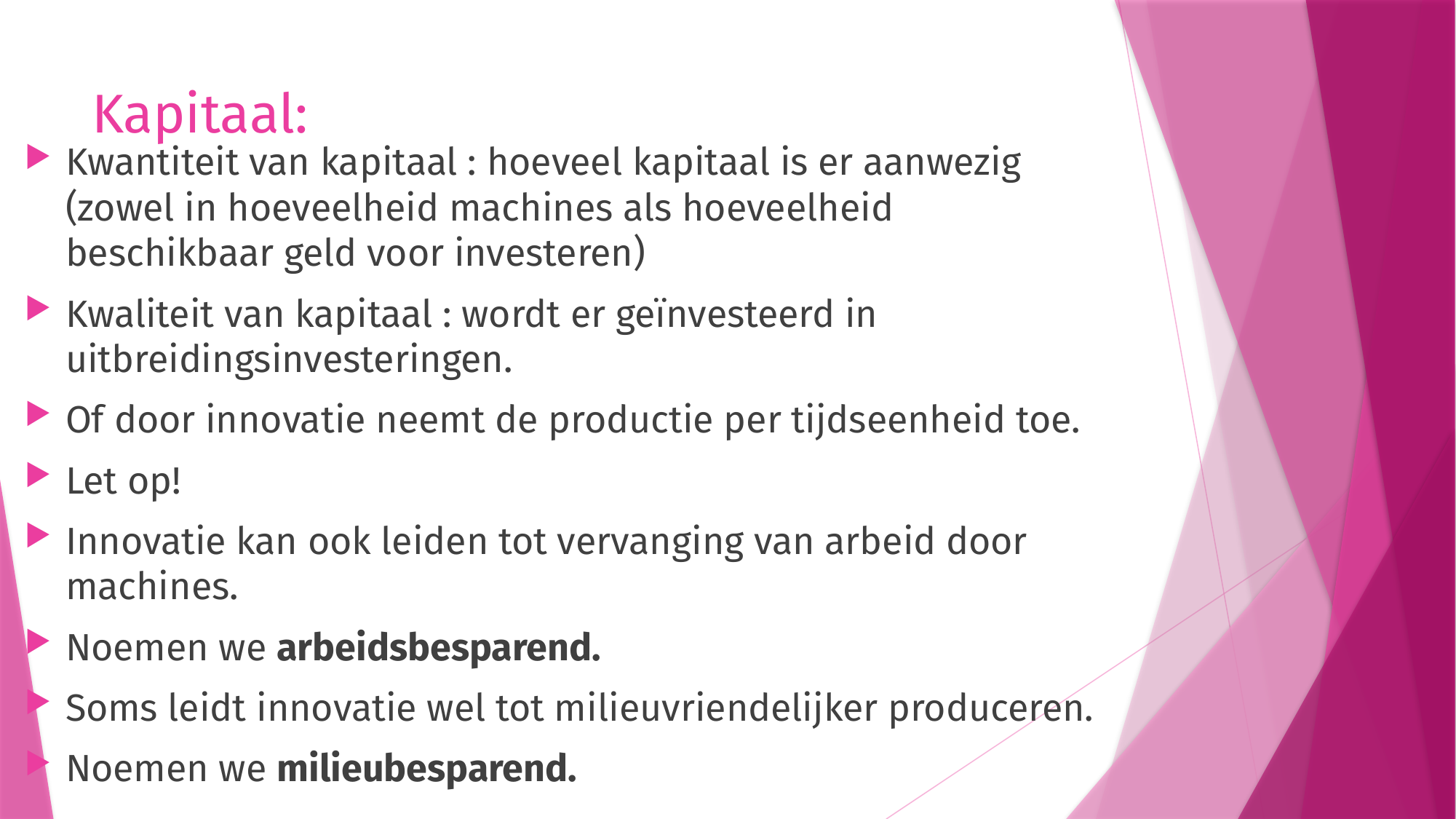

# Kapitaal:
Kwantiteit van kapitaal : hoeveel kapitaal is er aanwezig (zowel in hoeveelheid machines als hoeveelheid beschikbaar geld voor investeren)
Kwaliteit van kapitaal : wordt er geïnvesteerd in uitbreidingsinvesteringen.
Of door innovatie neemt de productie per tijdseenheid toe.
Let op!
Innovatie kan ook leiden tot vervanging van arbeid door machines.
Noemen we arbeidsbesparend.
Soms leidt innovatie wel tot milieuvriendelijker produceren.
Noemen we milieubesparend.